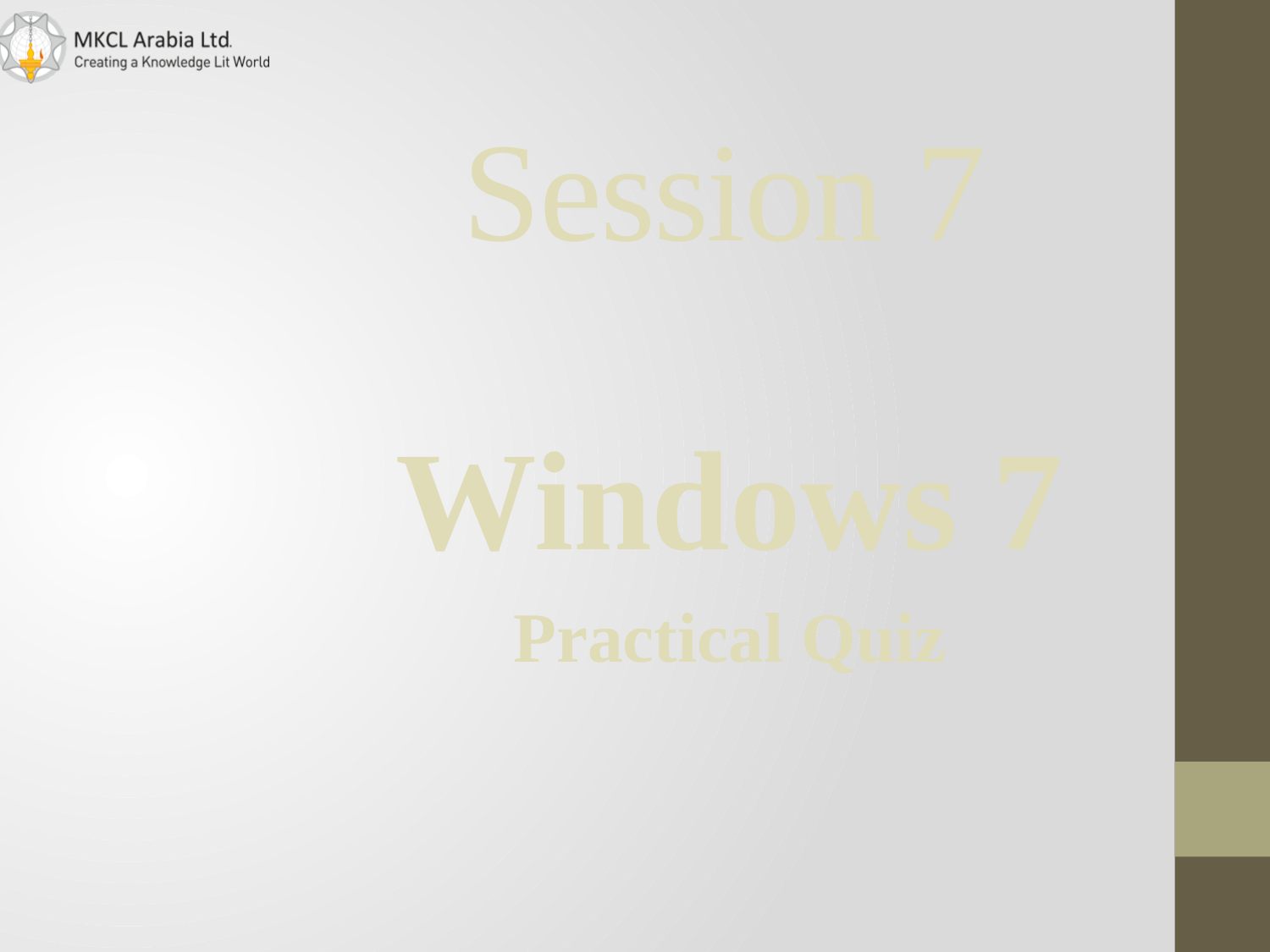

# Session 7
Windows 7
Practical Quiz